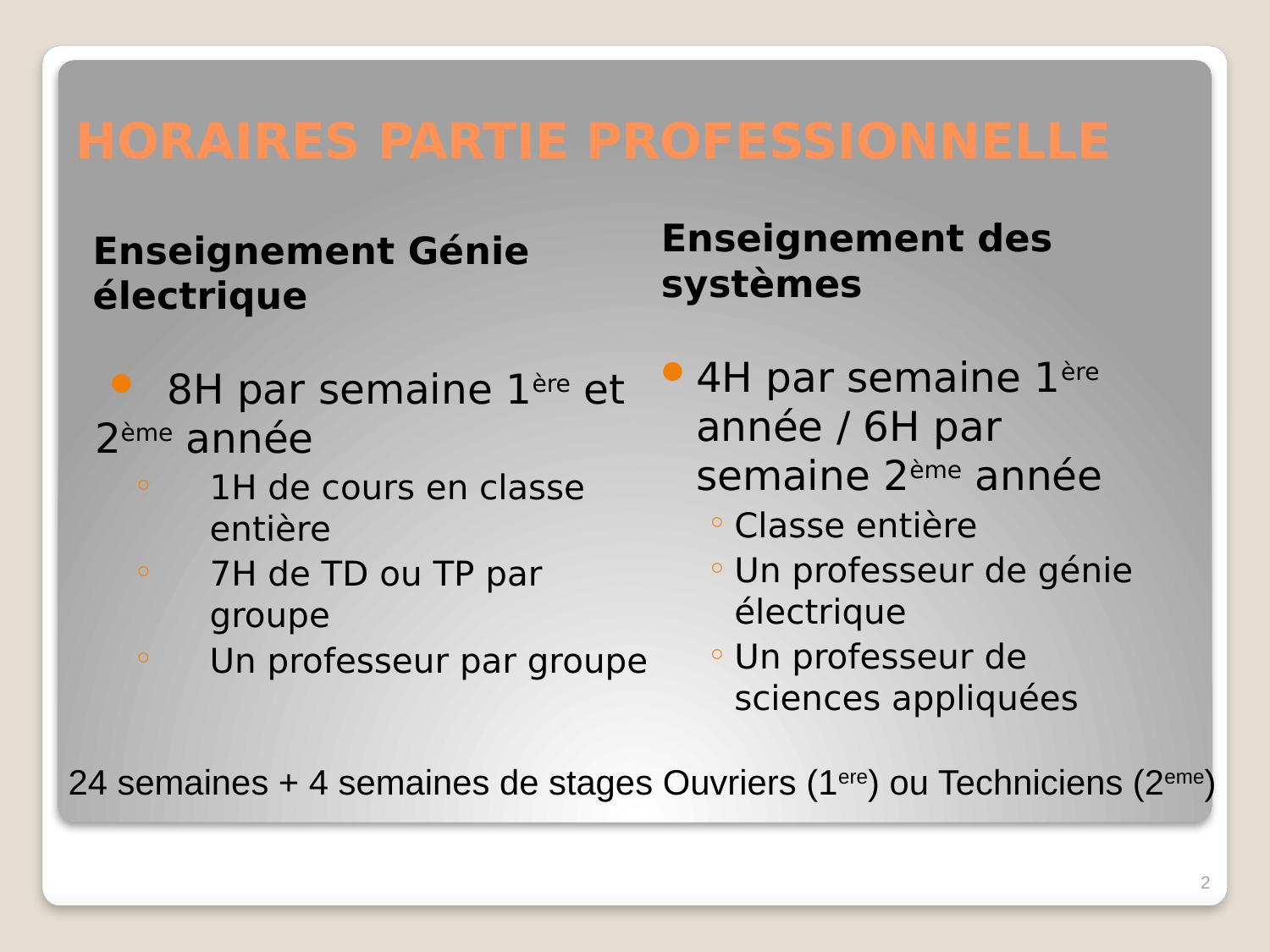

# HORAIRES PARTIE PROFESSIONNELLE
Enseignement des systèmes
Enseignement Génie électrique
4H par semaine 1ère année / 6H par semaine 2ème année
Classe entière
Un professeur de génie électrique
Un professeur de sciences appliquées
  8H par semaine 1ère et 2ème année
1H de cours en classe entière
7H de TD ou TP par groupe
Un professeur par groupe
24 semaines + 4 semaines de stages Ouvriers (1ere) ou Techniciens (2eme)
2